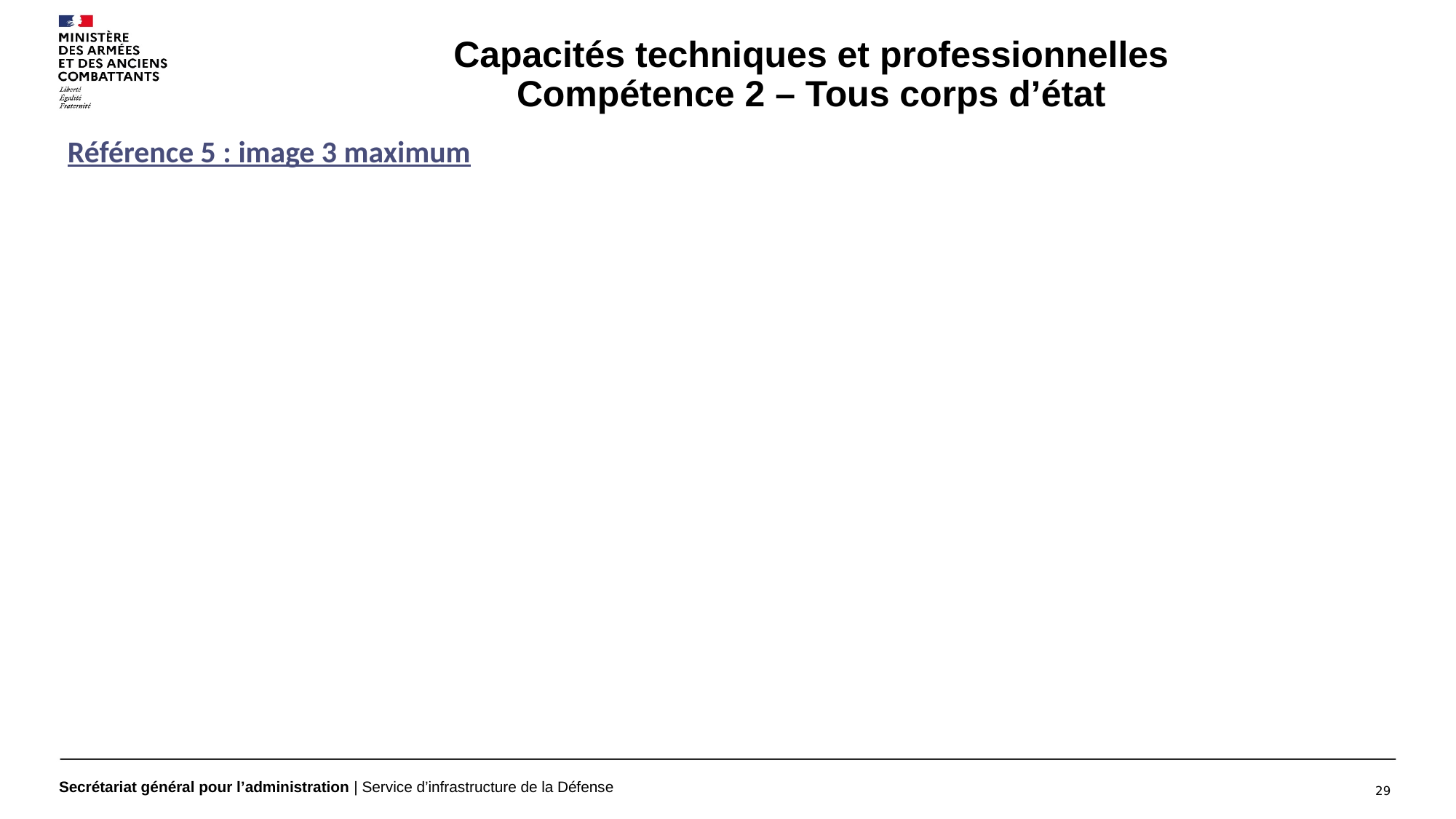

# Capacités techniques et professionnelles Compétence 2 – Tous corps d’état
Référence 5 : image 3 maximum

29